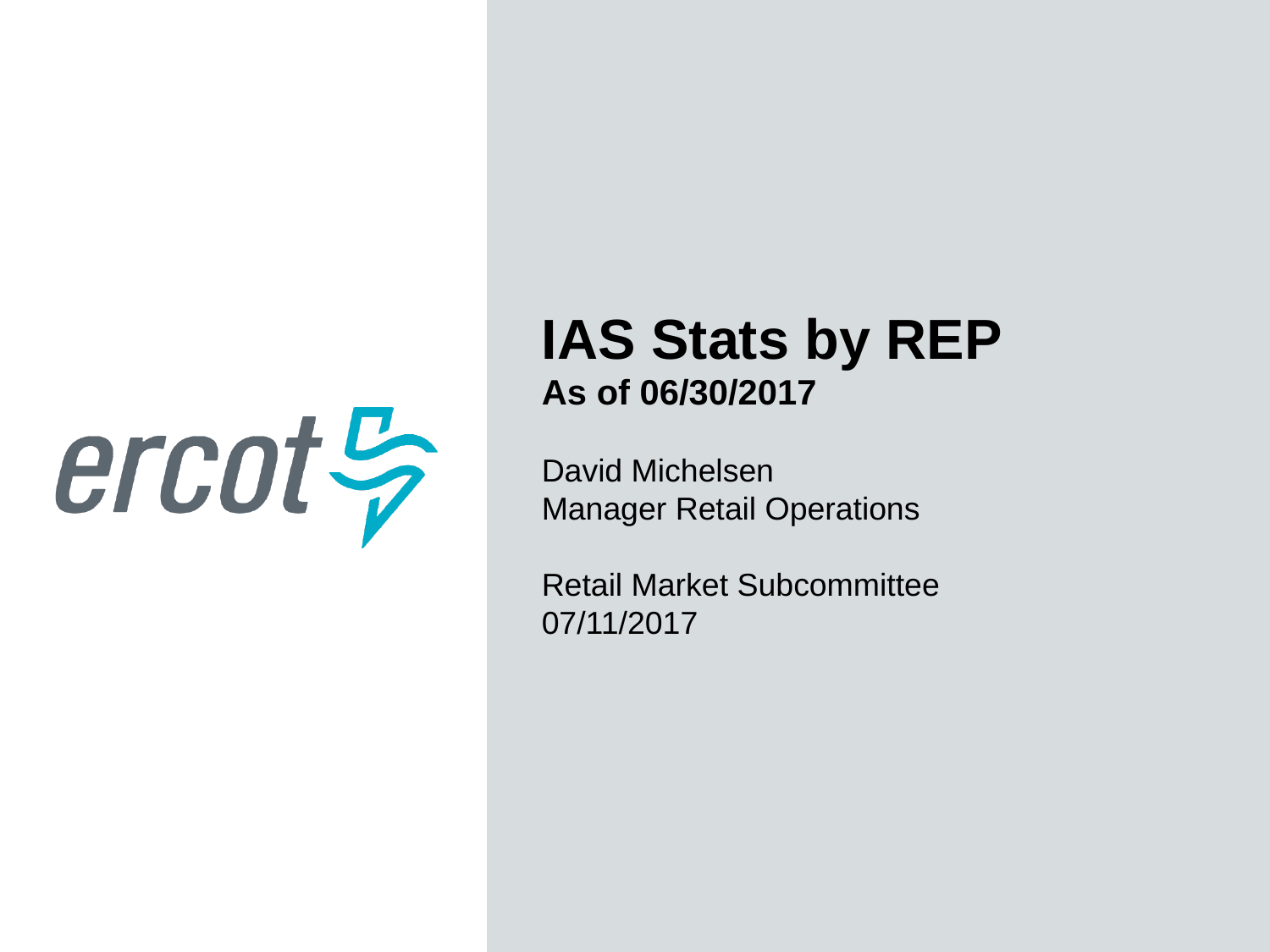

IAS Stats by REP
As of 06/30/2017

David Michelsen
Manager Retail Operations

Retail Market Subcommittee
07/11/2017